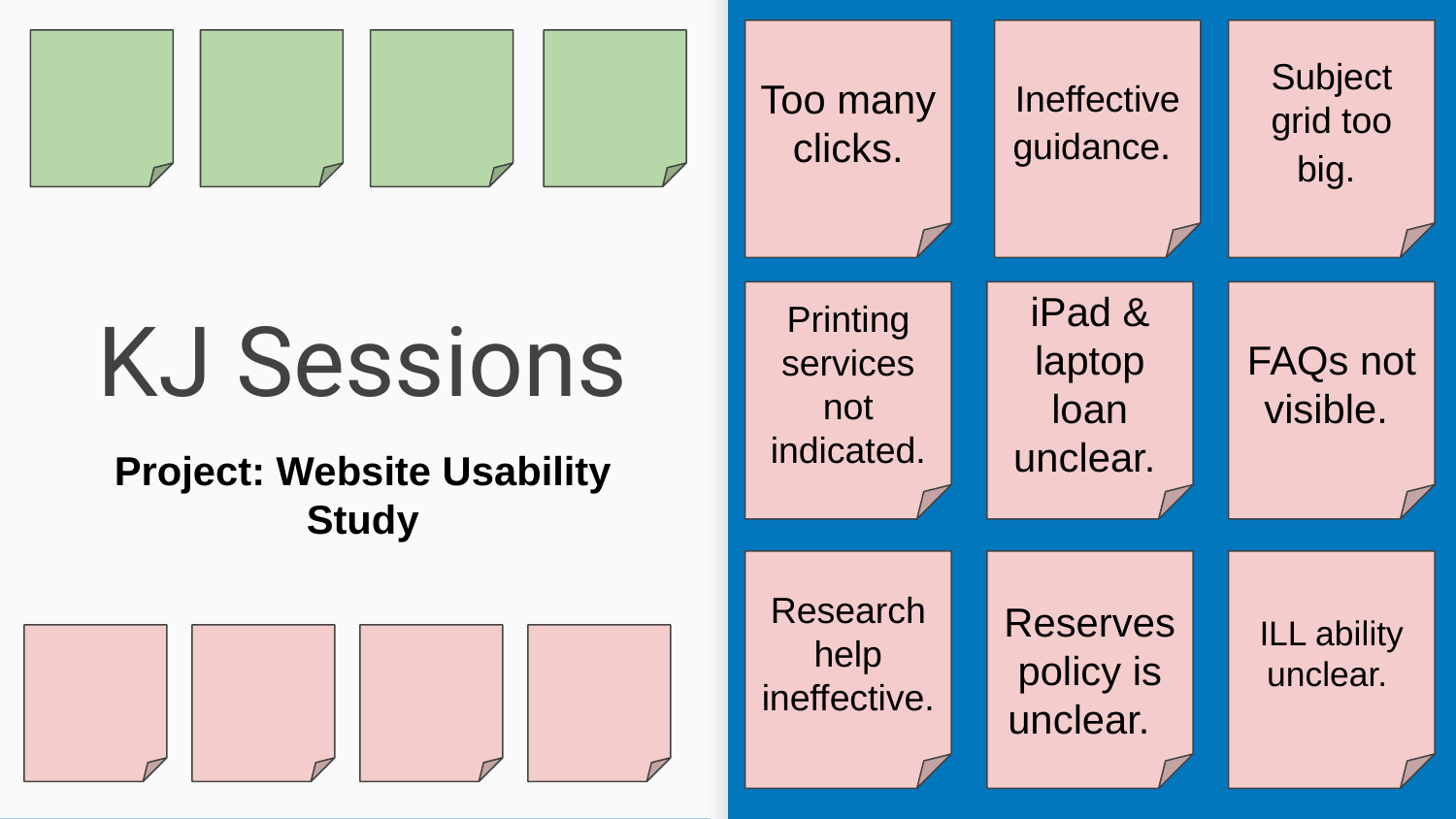

Subject grid too big.
Too many clicks.
Ineffective guidance.
Printing services not indicated.
iPad & laptop loan unclear.
FAQs not visible.
Research help ineffective.

Reserves policy is unclear.
ILL ability unclear.

# KJ Sessions
Project: Website Usability Study